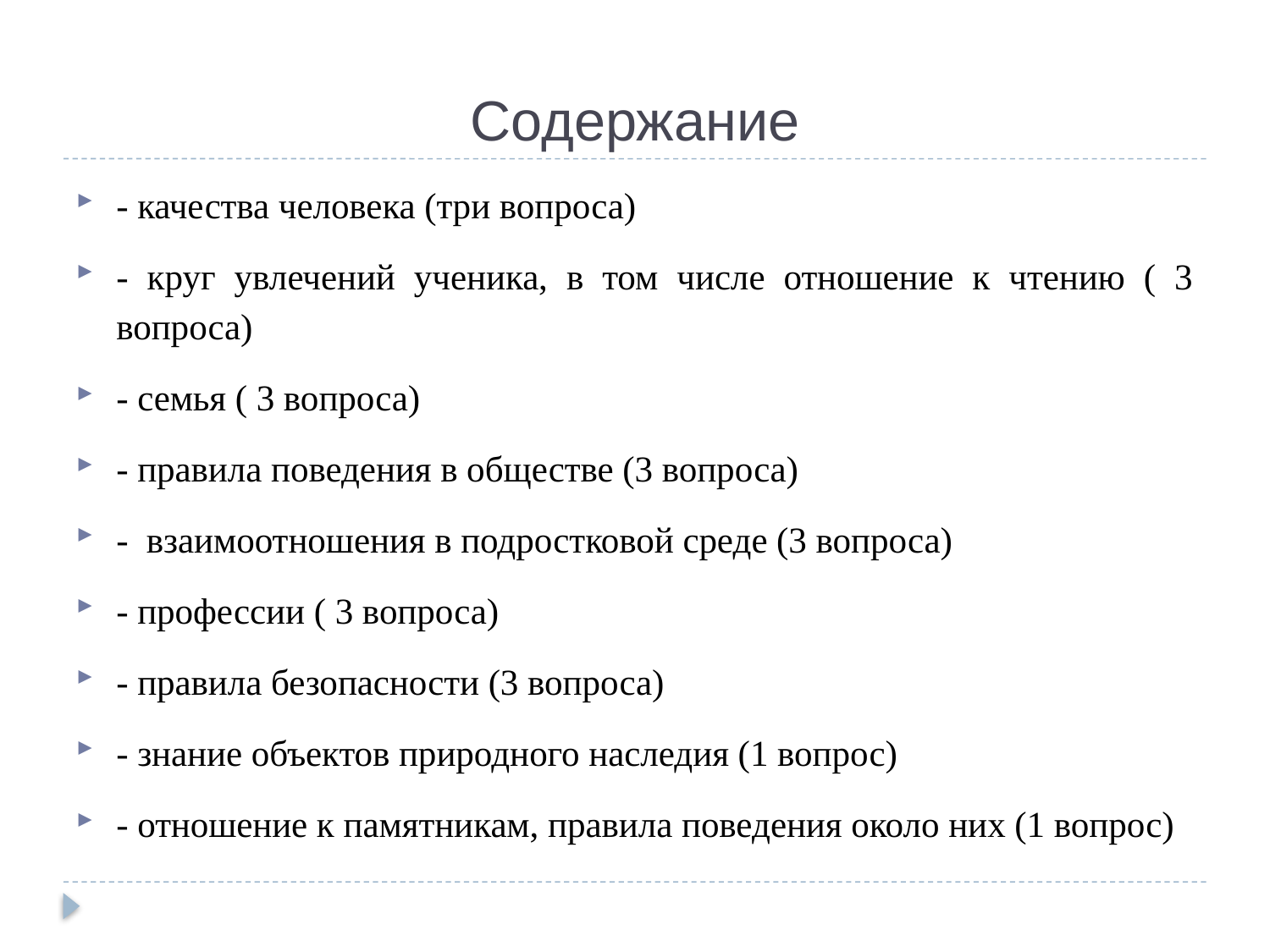

# Содержание
- качества человека (три вопроса)
- круг увлечений ученика, в том числе отношение к чтению ( 3 вопроса)
- семья ( 3 вопроса)
- правила поведения в обществе (3 вопроса)
-  взаимоотношения в подростковой среде (3 вопроса)
- профессии ( 3 вопроса)
- правила безопасности (3 вопроса)
- знание объектов природного наследия (1 вопрос)
- отношение к памятникам, правила поведения около них (1 вопрос)